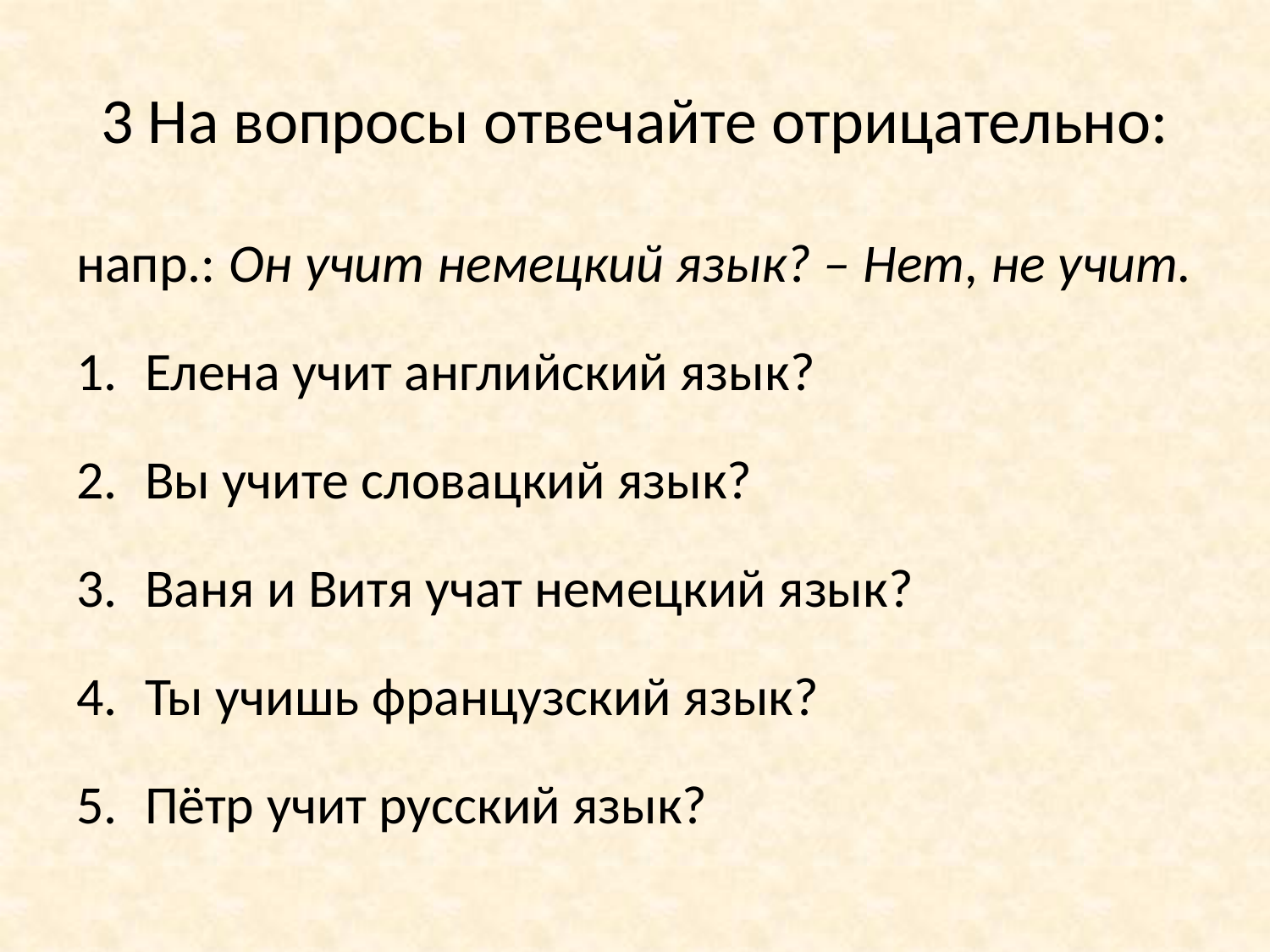

# 3 На вопросы отвечайте отрицательно:
напр.: Он учит немецкий язык? – Нет, не учит.
Елена учит английский язык?
Вы учите словацкий язык?
Ваня и Витя учат немецкий язык?
Ты учишь французский язык?
Пётр учит русский язык?